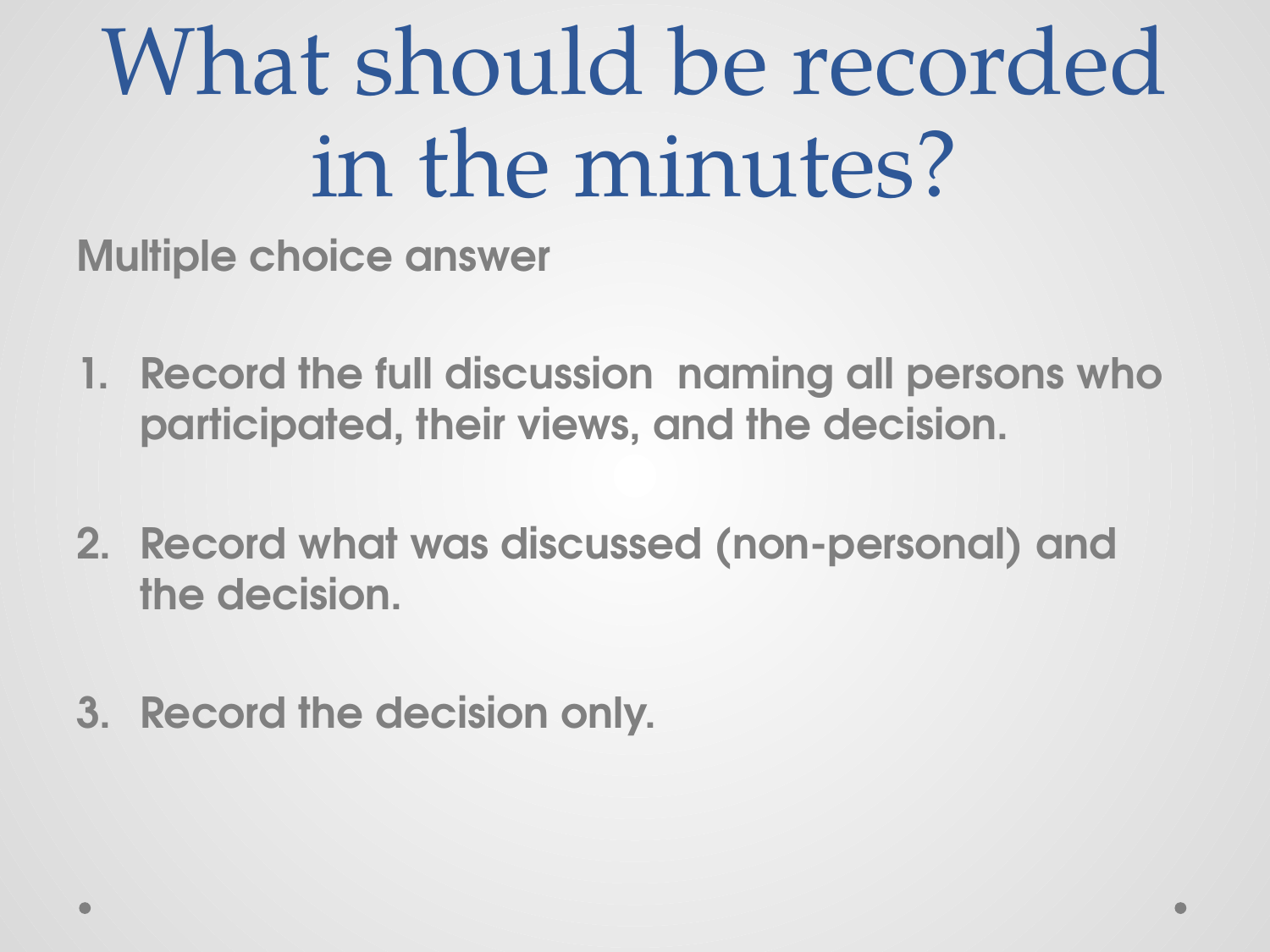

# What should be recorded in the minutes?
Multiple choice answer

Record the full discussion  naming all persons who participated, their views, and the decision.

Record what was discussed (non-personal) and the decision.

Record the decision only.